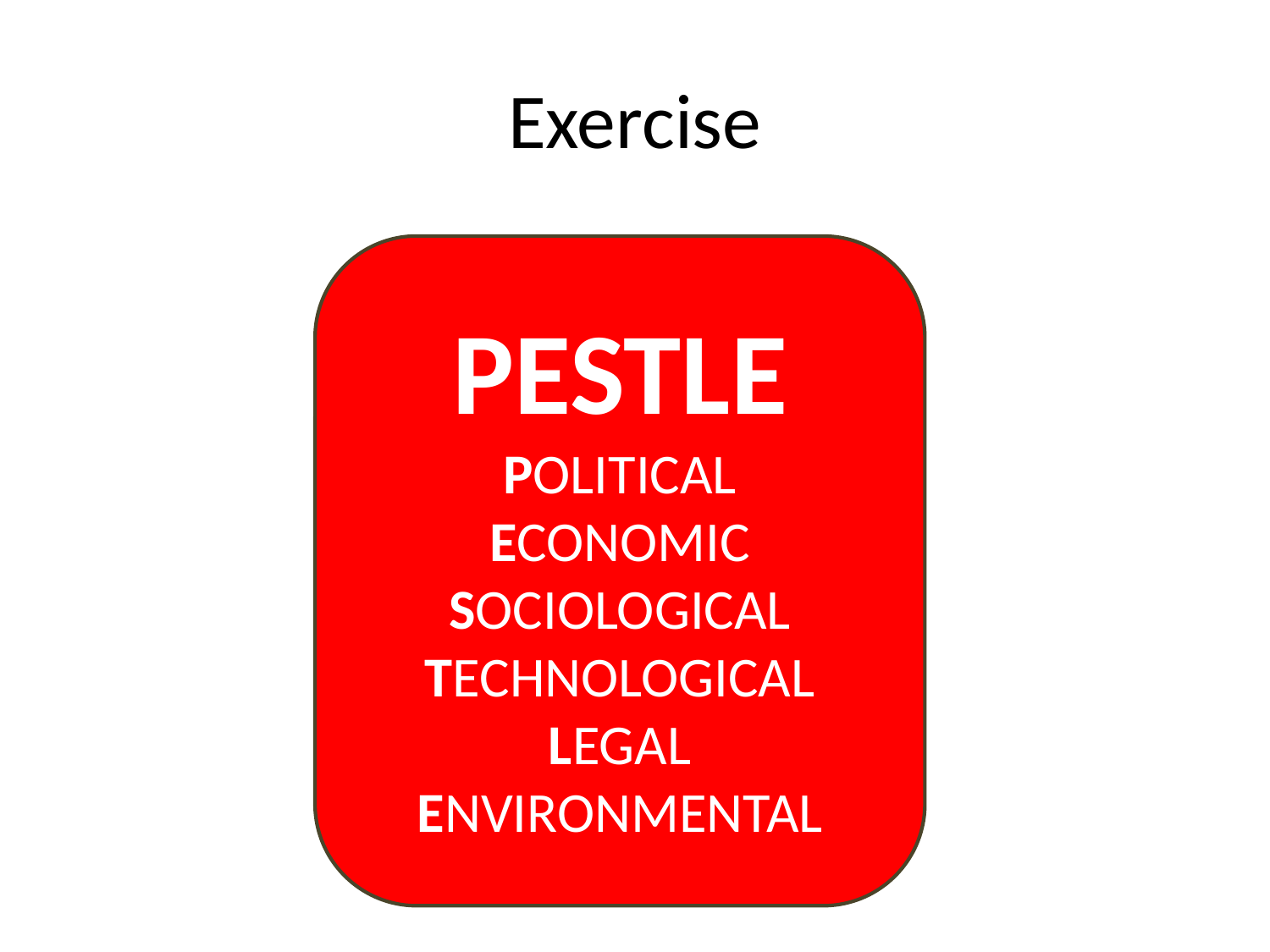

# Exercise
PESTLE
POLITICAL
ECONOMIC SOCIOLOGICAL
TECHNOLOGICAL LEGAL
ENVIRONMENTAL